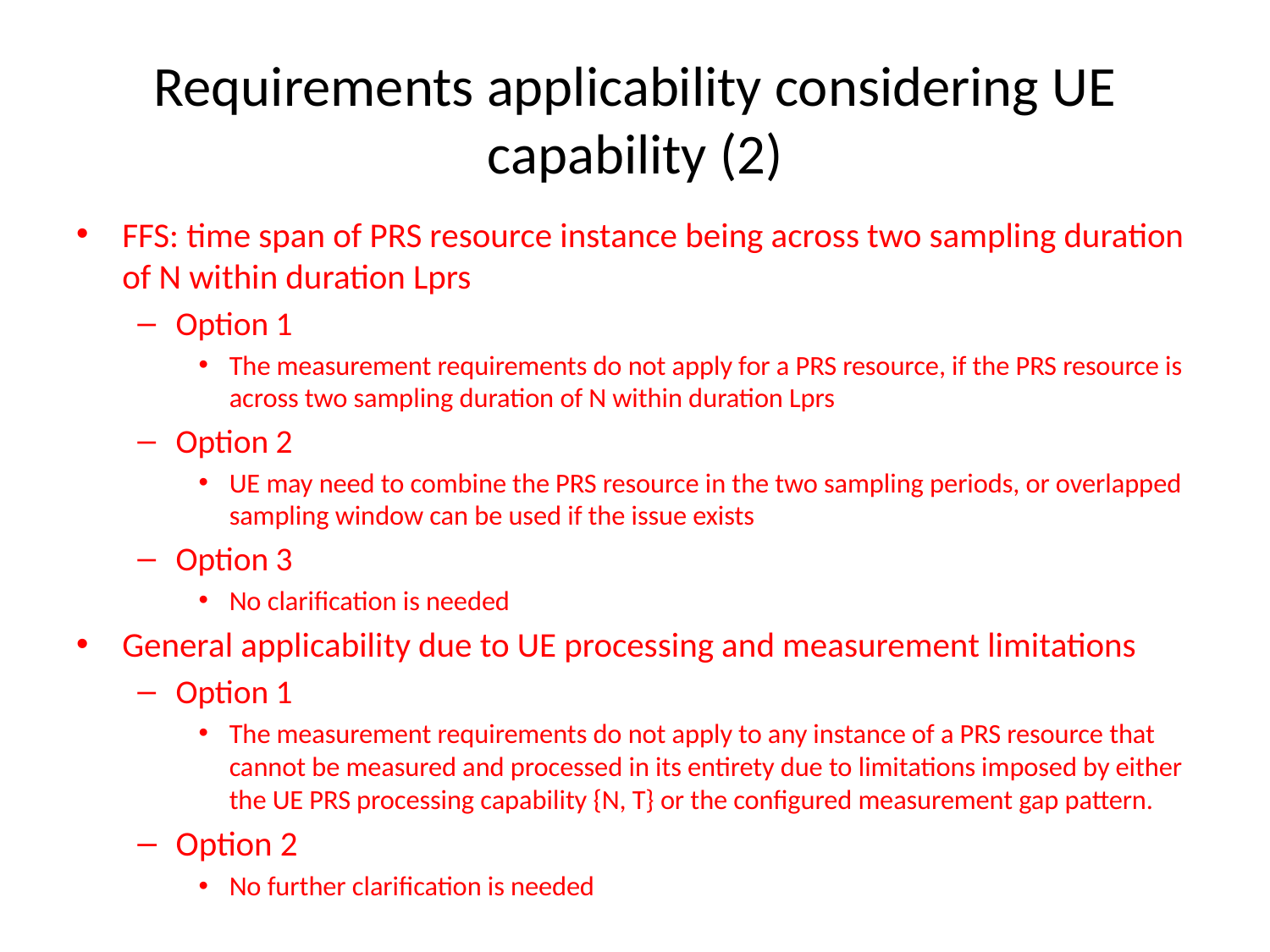

# Requirements applicability considering UE capability (2)
FFS: time span of PRS resource instance being across two sampling duration of N within duration Lprs
Option 1
The measurement requirements do not apply for a PRS resource, if the PRS resource is across two sampling duration of N within duration Lprs
Option 2
UE may need to combine the PRS resource in the two sampling periods, or overlapped sampling window can be used if the issue exists
Option 3
No clarification is needed
General applicability due to UE processing and measurement limitations
Option 1
The measurement requirements do not apply to any instance of a PRS resource that cannot be measured and processed in its entirety due to limitations imposed by either the UE PRS processing capability {N, T} or the configured measurement gap pattern.
Option 2
No further clarification is needed